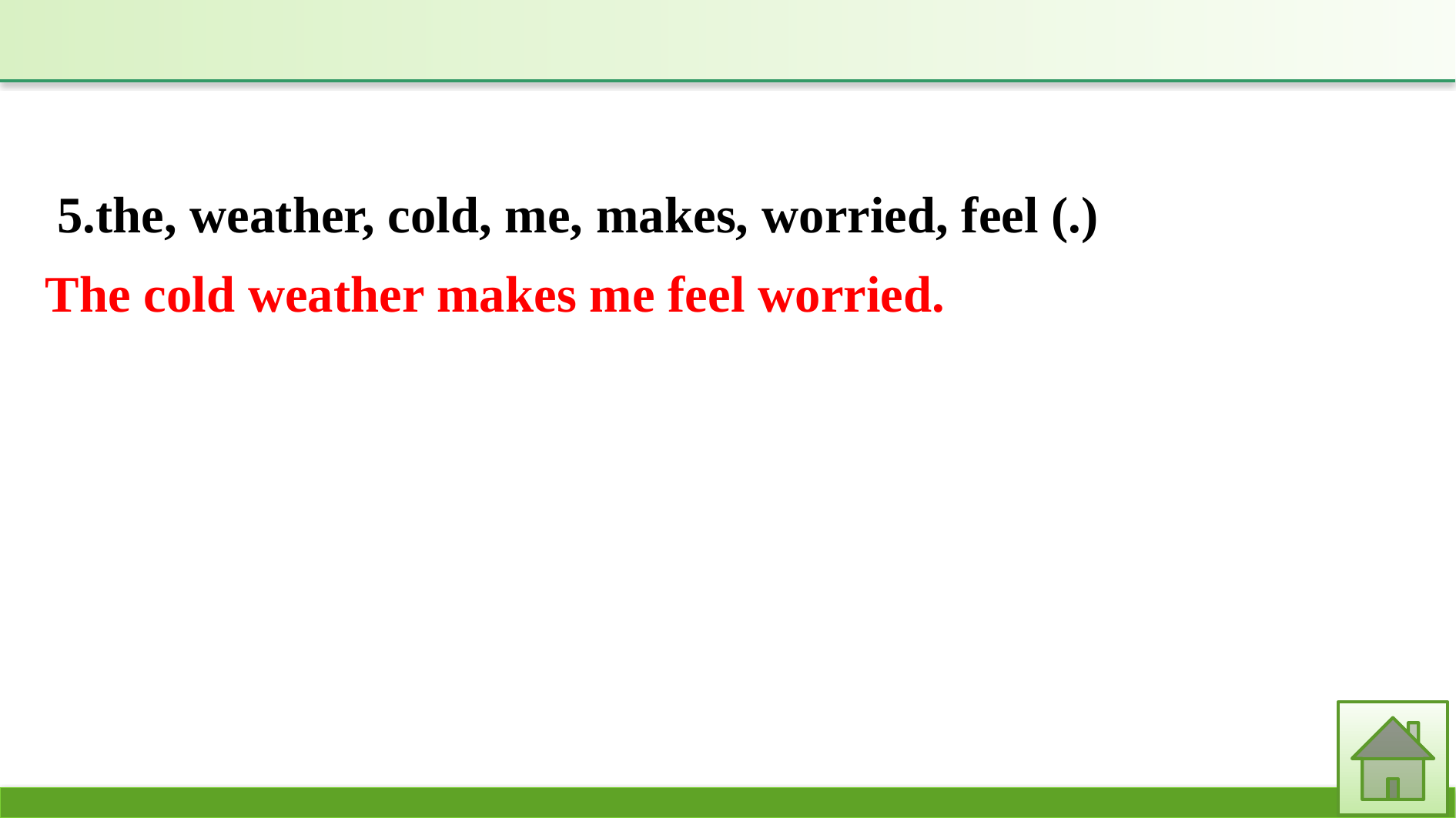

5.the, weather, cold, me, makes, worried, feel (.)
The cold weather makes me feel worried.